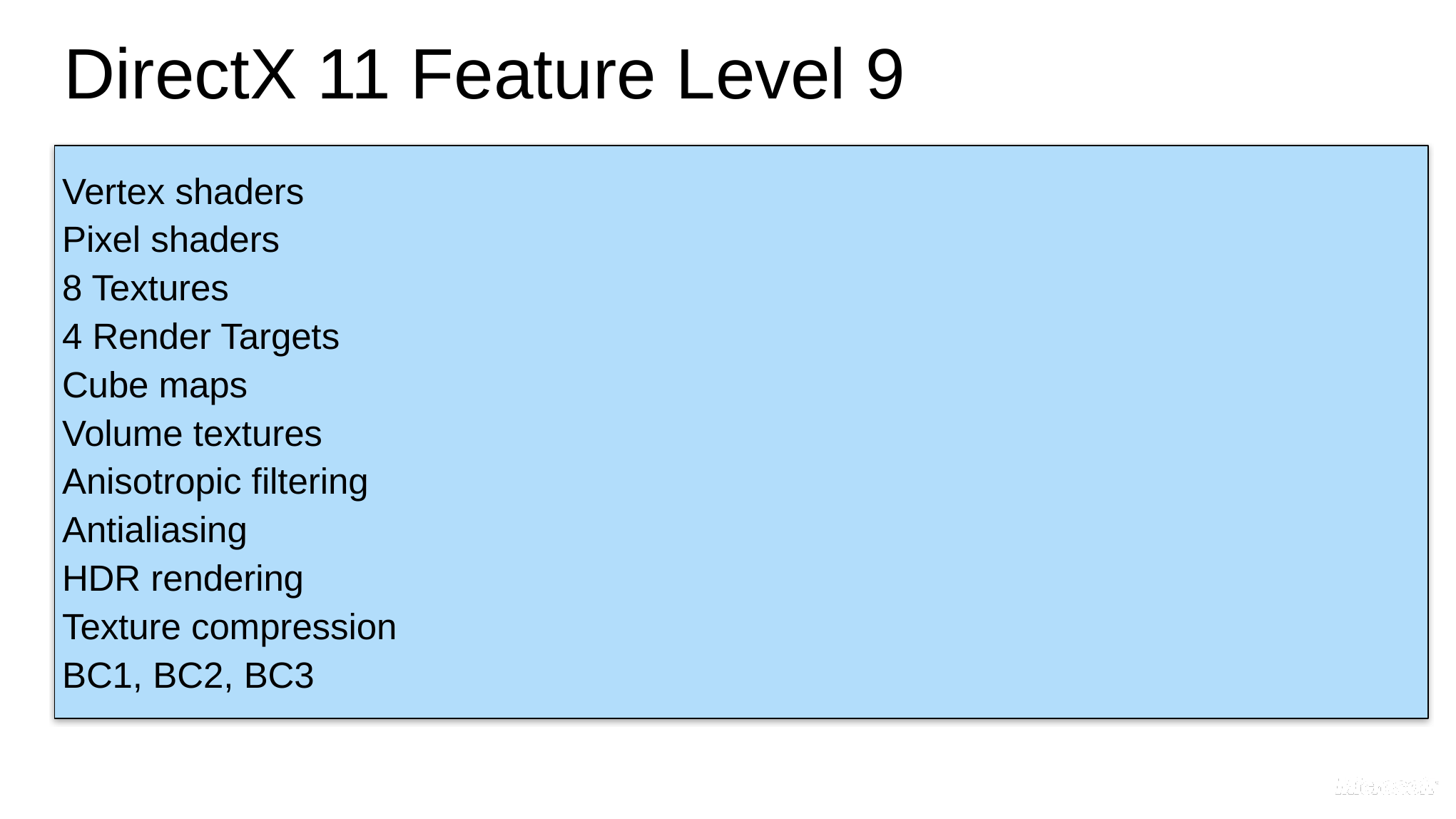

# DirectX 11 Feature Level 9

Vertex shaders
Pixel shaders
8 Textures
4 Render Targets
Cube maps
Volume textures
Anisotropic filtering
Antialiasing
HDR rendering
Texture compression
BC1, BC2, BC3